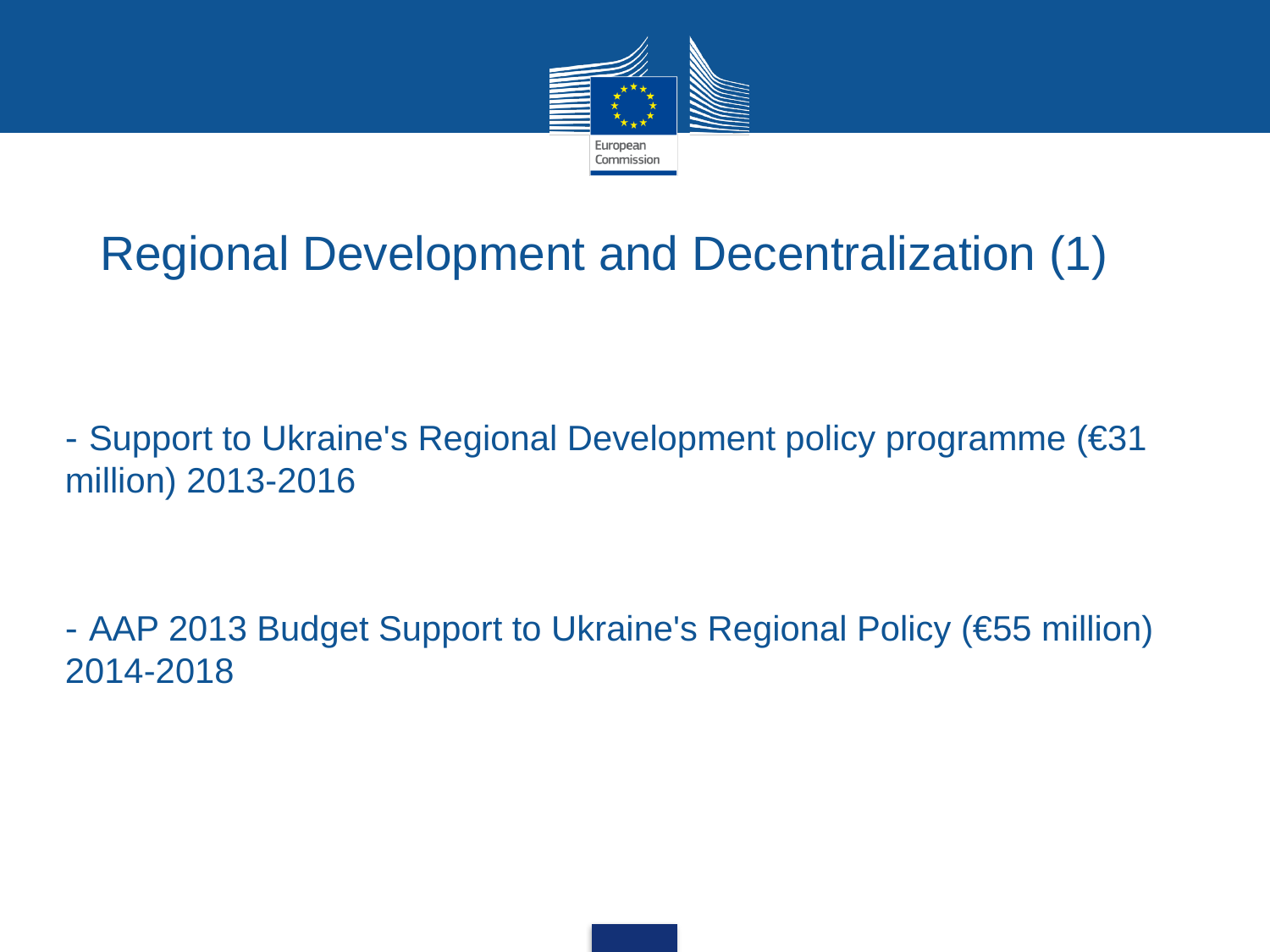

Regional Development and Decentralization (1)

- Support to Ukraine's Regional Development policy programme (€31 million) 2013-2016

- AAP 2013 Budget Support to Ukraine's Regional Policy (€55 million) 2014-2018